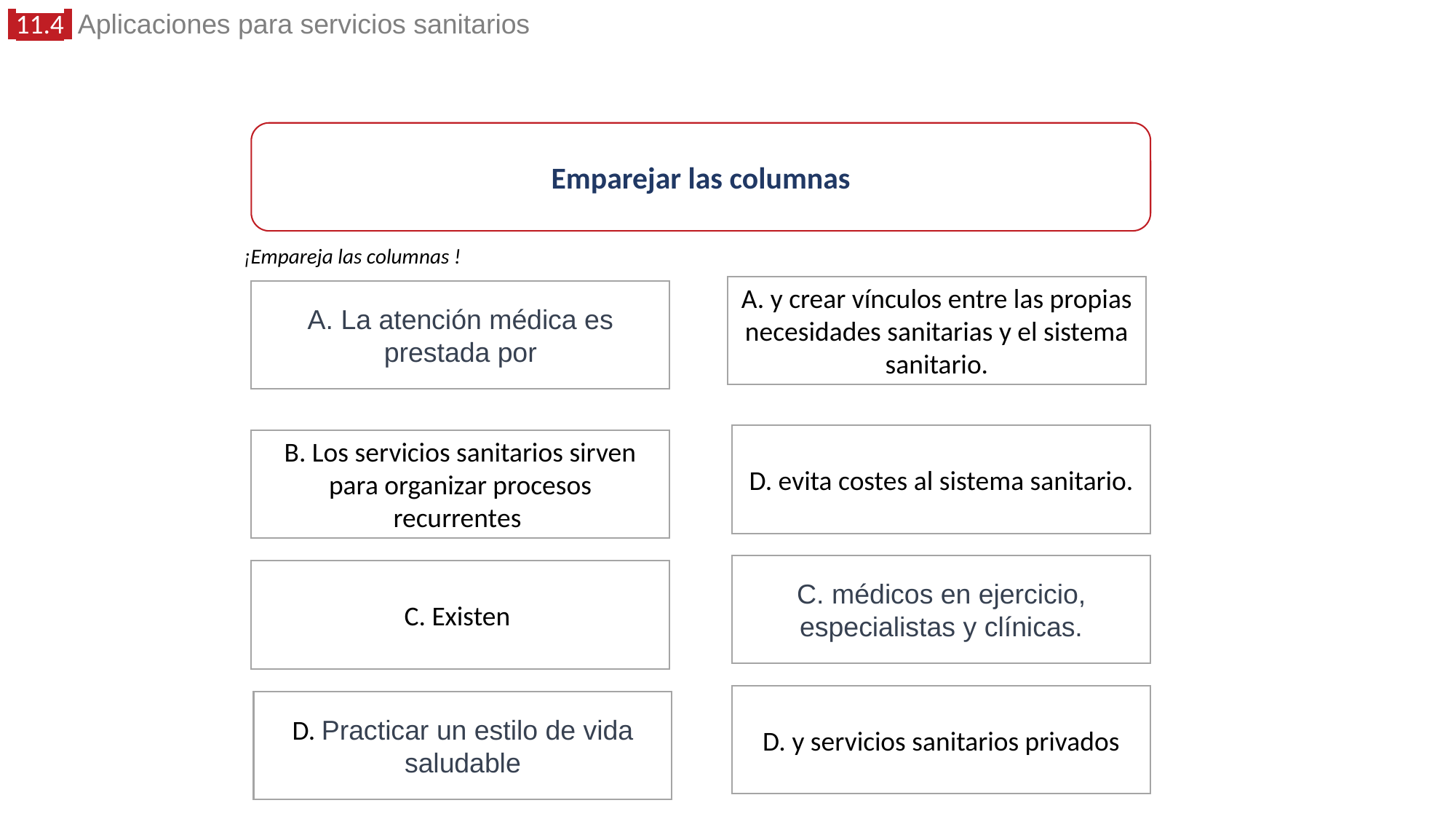

Emparejar las columnas
¡Empareja las columnas !
A. y crear vínculos entre las propias necesidades sanitarias y el sistema sanitario.
A. La atención médica es prestada por
D. evita costes al sistema sanitario.
B. Los servicios sanitarios sirven para organizar procesos recurrentes
C. médicos en ejercicio, especialistas y clínicas.
C. Existen
D. y servicios sanitarios privados
D. Practicar un estilo de vida saludable